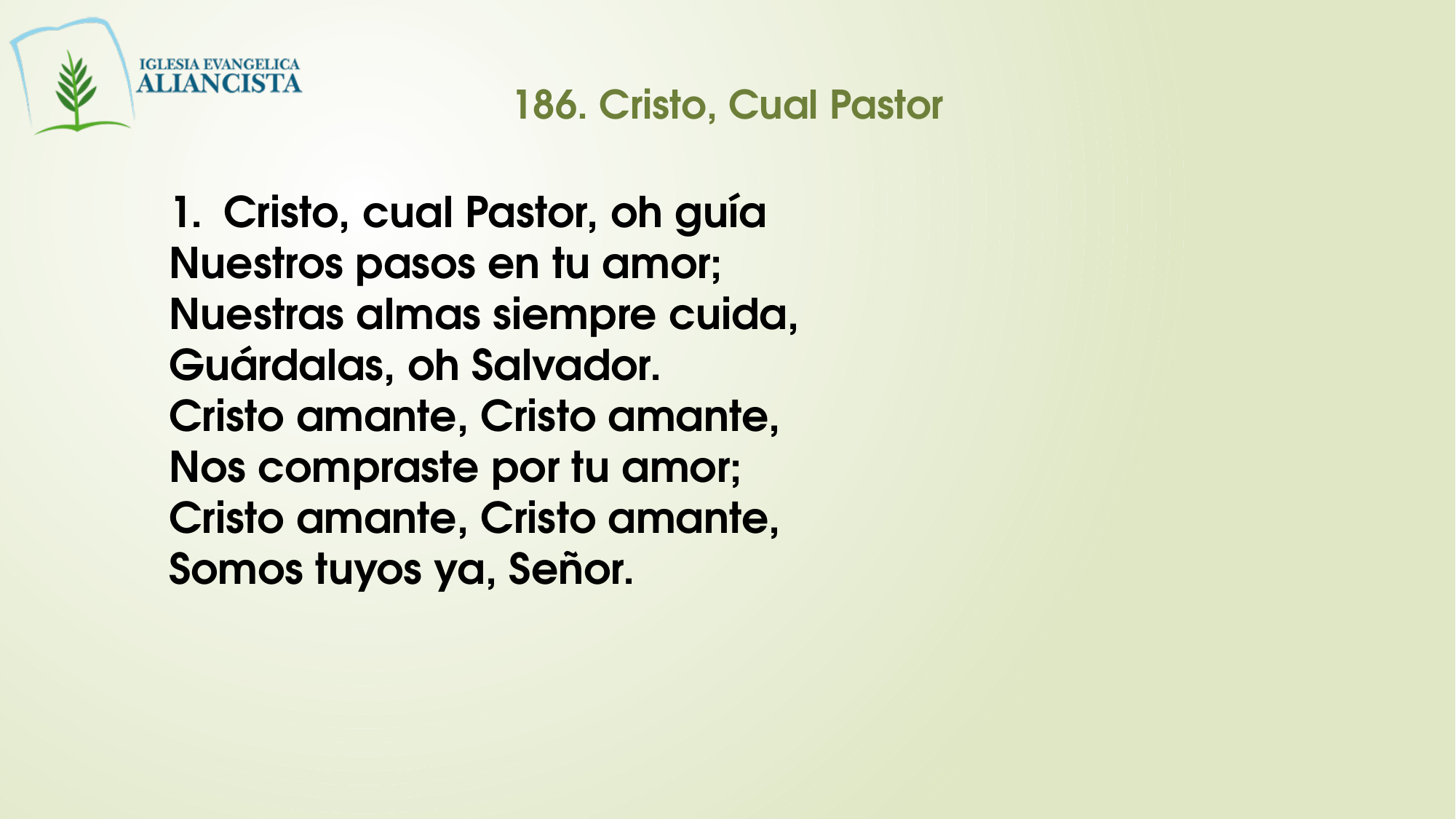

186. Cristo, Cual Pastor
Cristo, cual Pastor, oh guía
Nuestros pasos en tu amor;
Nuestras almas siempre cuida,
Guárdalas, oh Salvador.
Cristo amante, Cristo amante,
Nos compraste por tu amor;
Cristo amante, Cristo amante,
Somos tuyos ya, Señor.